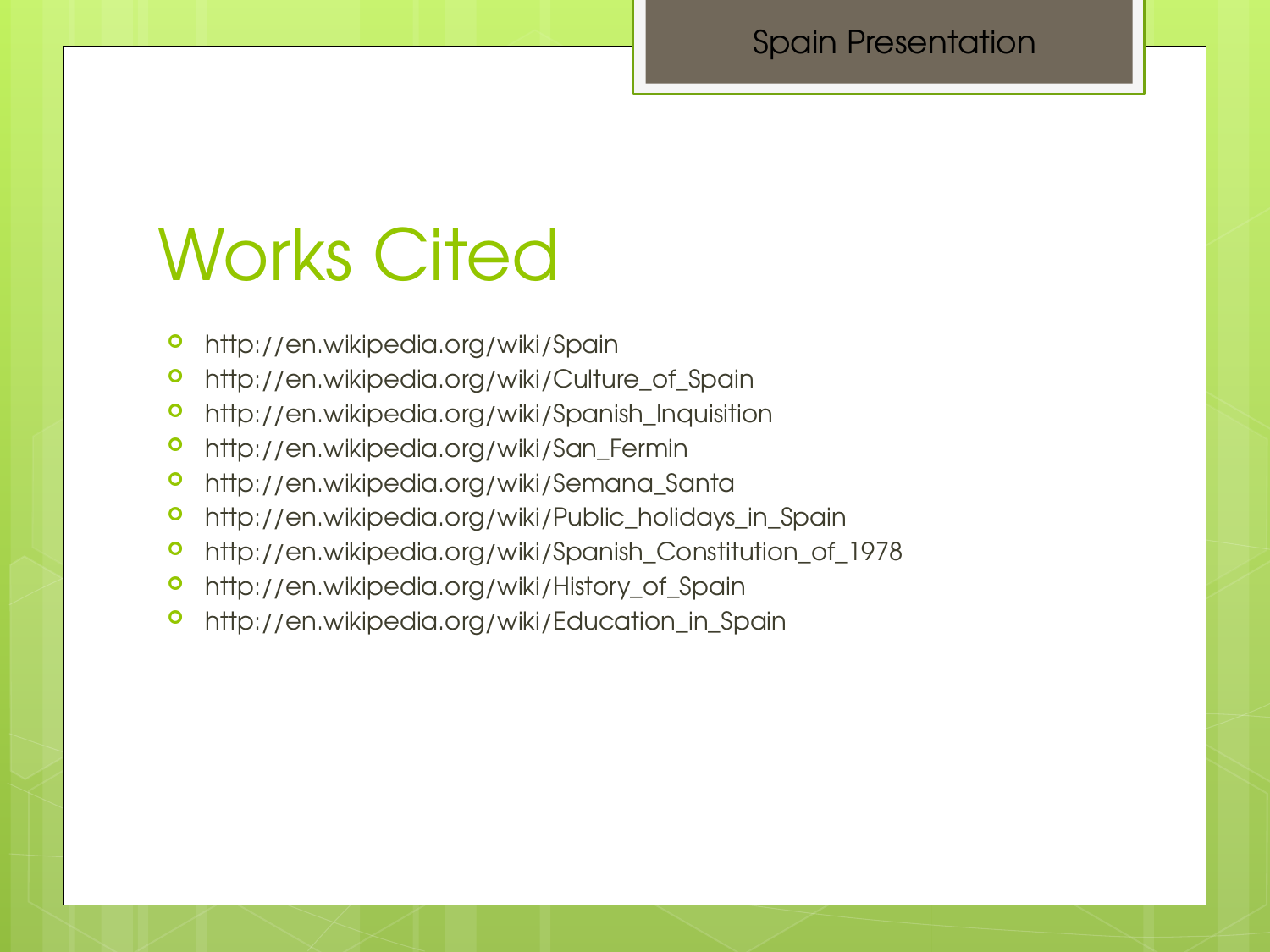

Spain Presentation
# Works Cited
http://en.wikipedia.org/wiki/Spain
http://en.wikipedia.org/wiki/Culture_of_Spain
http://en.wikipedia.org/wiki/Spanish_Inquisition
http://en.wikipedia.org/wiki/San_Fermin
http://en.wikipedia.org/wiki/Semana_Santa
http://en.wikipedia.org/wiki/Public_holidays_in_Spain
http://en.wikipedia.org/wiki/Spanish_Constitution_of_1978
http://en.wikipedia.org/wiki/History_of_Spain
http://en.wikipedia.org/wiki/Education_in_Spain